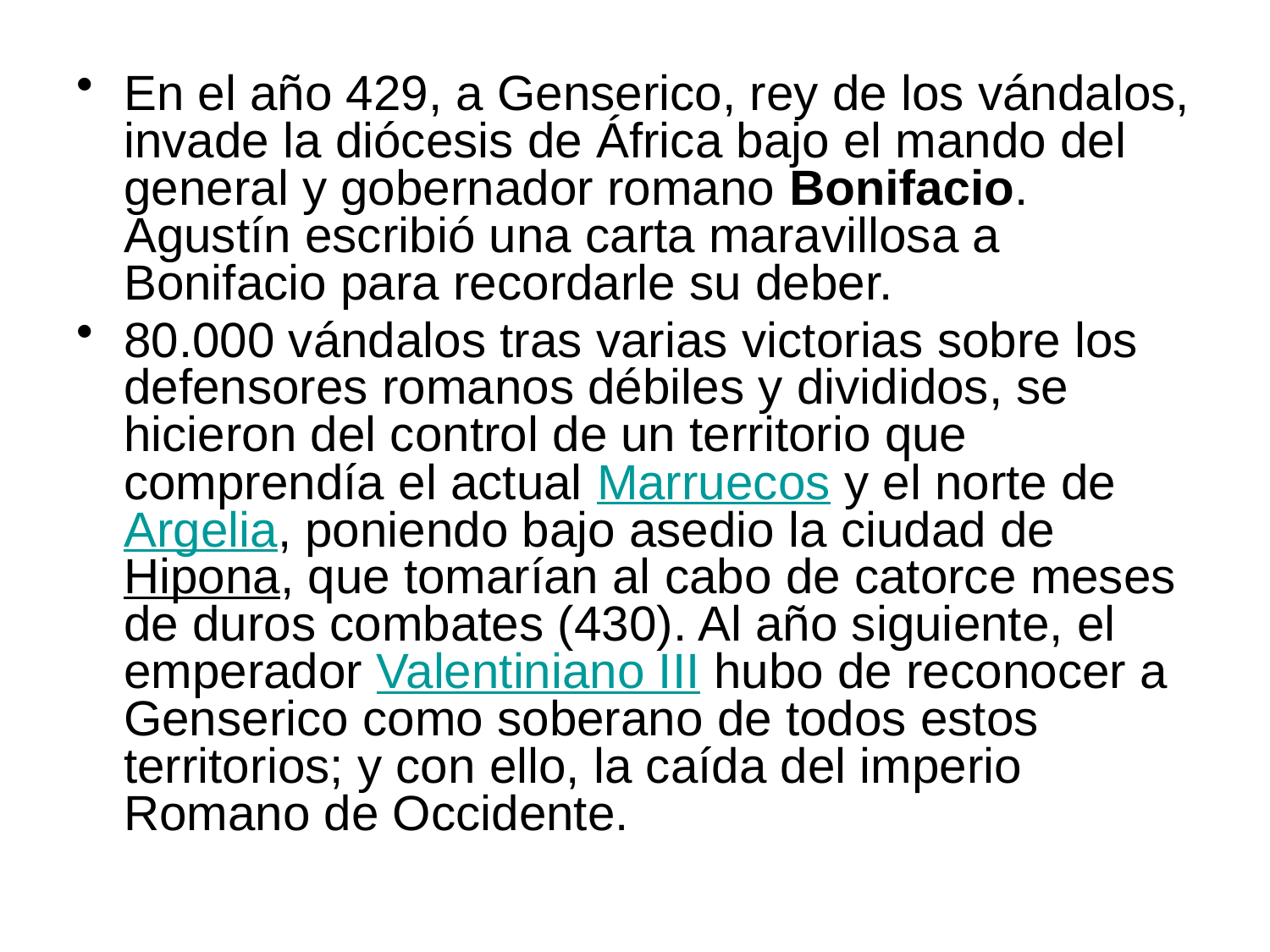

En el año 429, a Genserico, rey de los vándalos, invade la diócesis de África bajo el mando del general y gobernador romano Bonifacio. Agustín escribió una carta maravillosa a Bonifacio para recordarle su deber.
80.000 vándalos tras varias victorias sobre los defensores romanos débiles y divididos, se hicieron del control de un territorio que comprendía el actual Marruecos y el norte de Argelia, poniendo bajo asedio la ciudad de Hipona, que tomarían al cabo de catorce meses de duros combates (430). Al año siguiente, el emperador Valentiniano III hubo de reconocer a Genserico como soberano de todos estos territorios; y con ello, la caída del imperio Romano de Occidente.